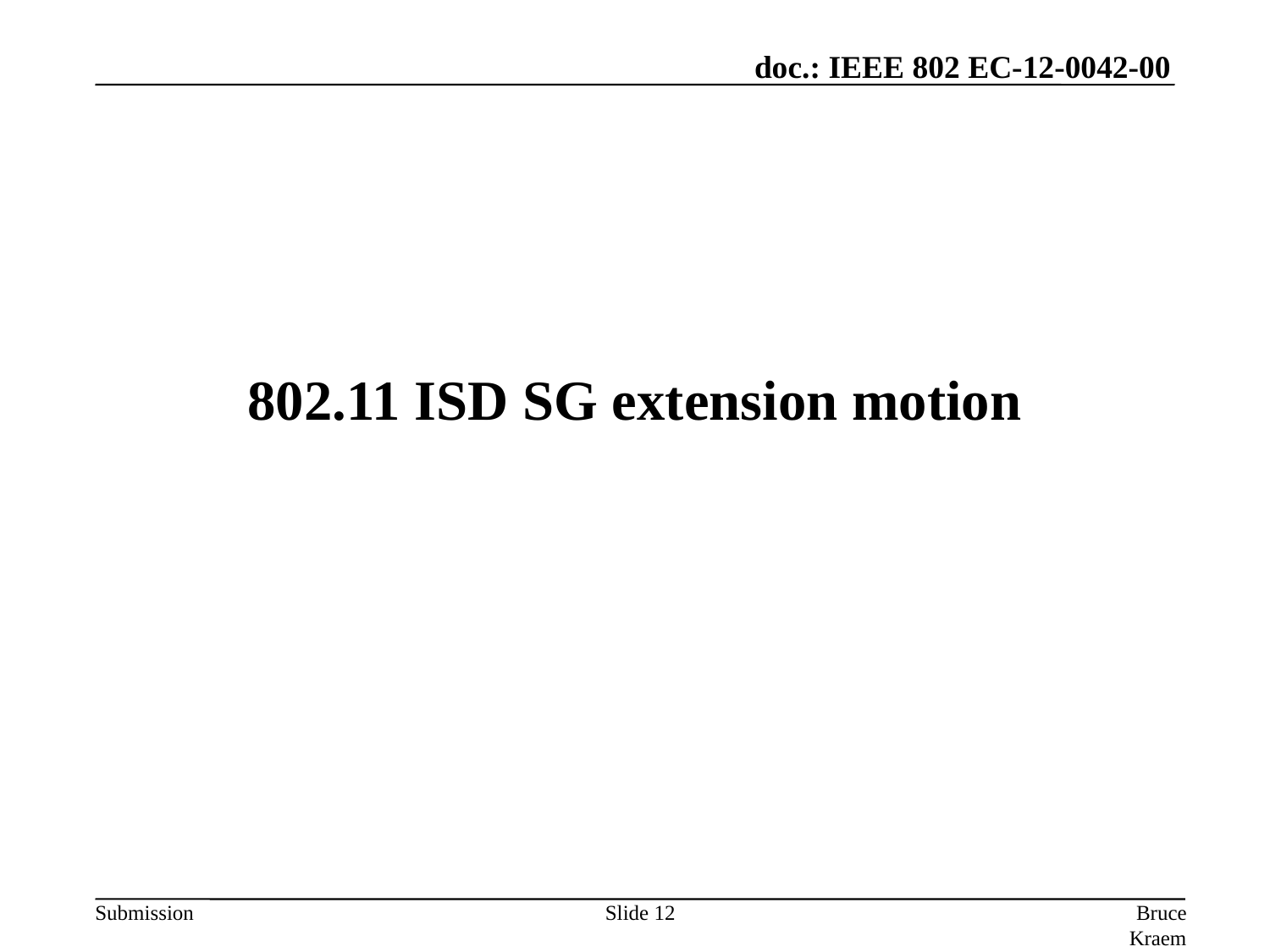

# 802.11 ISD SG extension motion
Slide 12
Bruce Kraemer,  Marvell